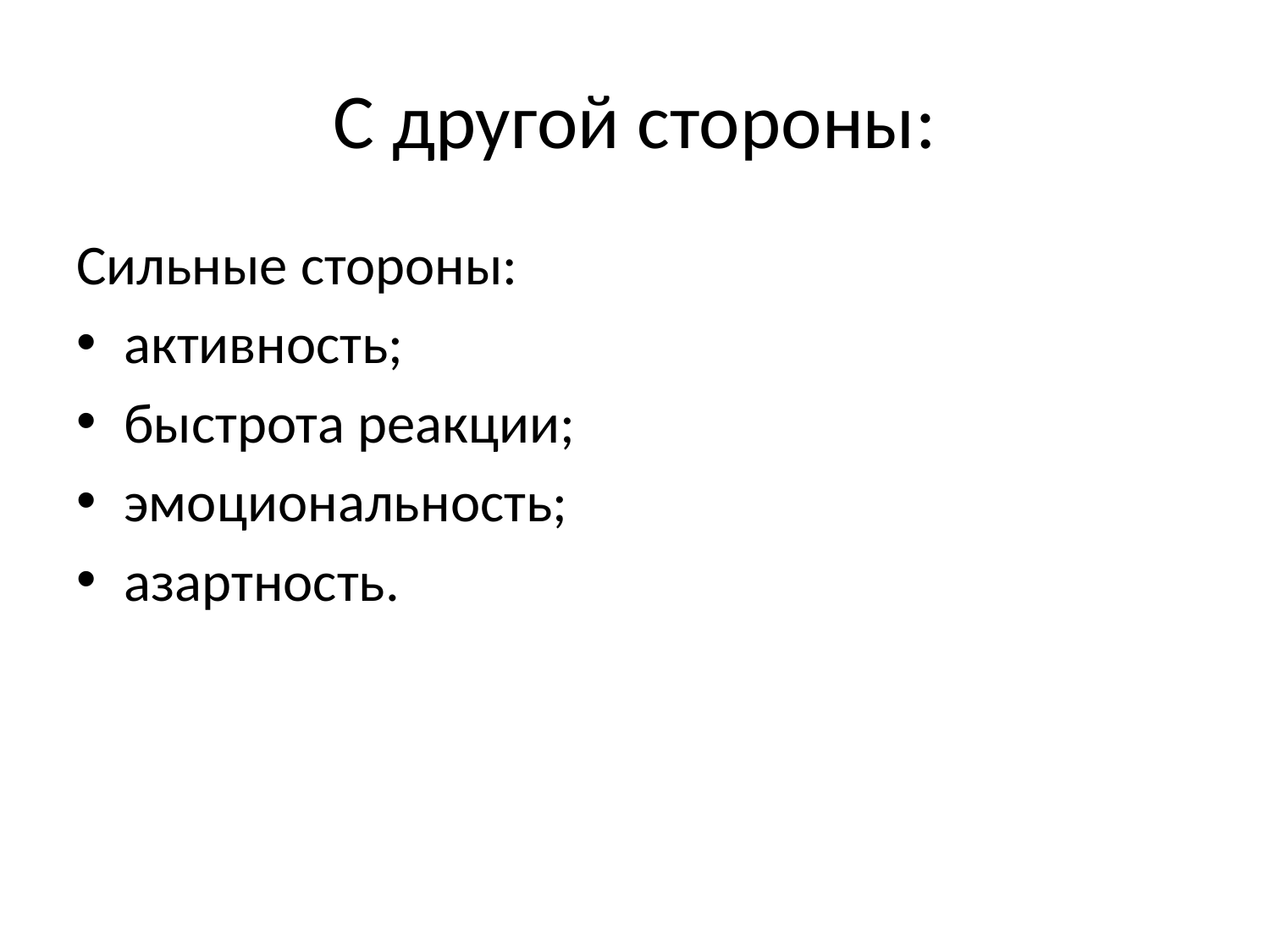

# С другой стороны:
Сильные стороны:
активность;
быстрота реакции;
эмоциональность;
азартность.